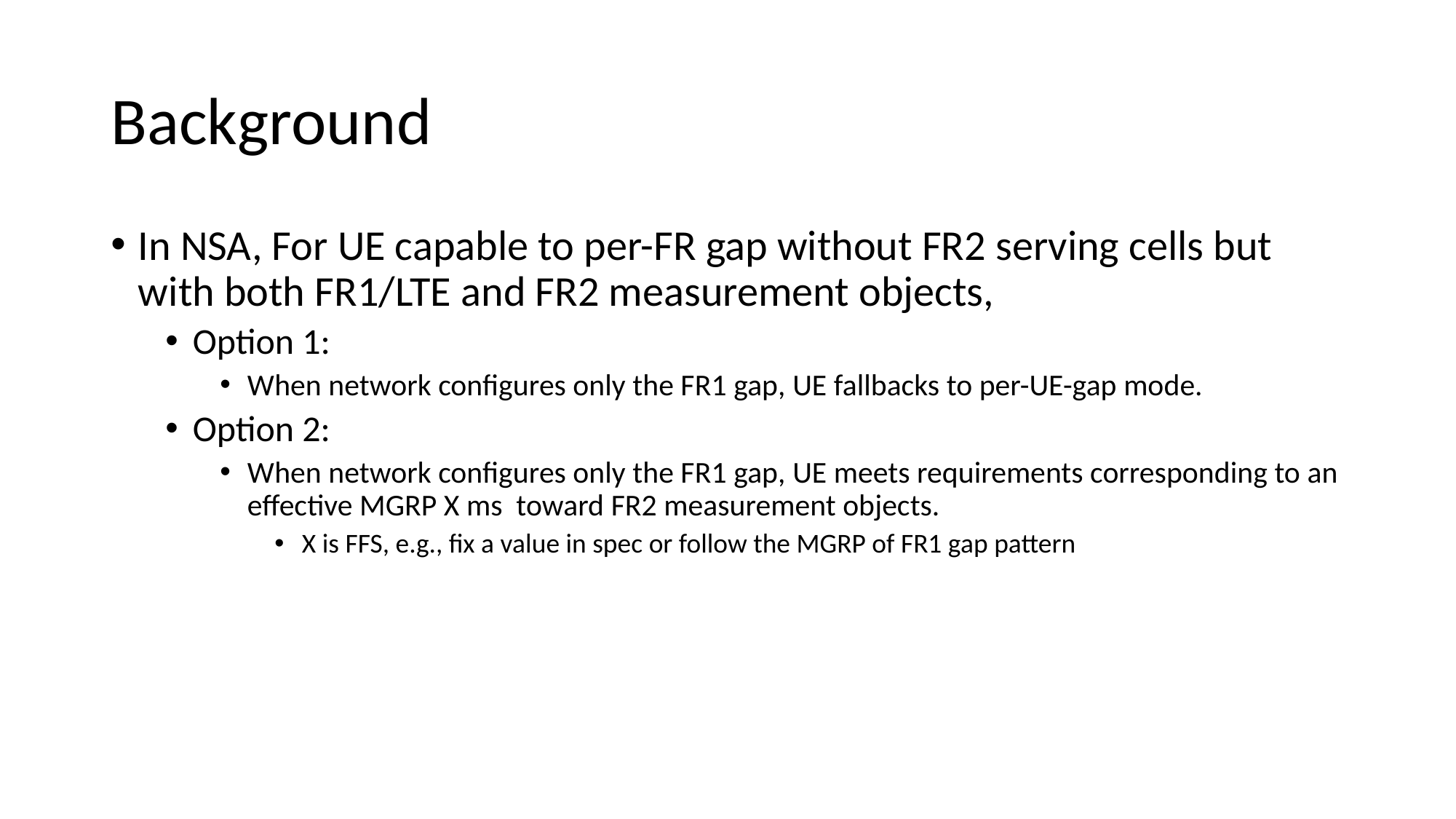

# Background
In NSA, For UE capable to per-FR gap without FR2 serving cells but with both FR1/LTE and FR2 measurement objects,
Option 1:
When network configures only the FR1 gap, UE fallbacks to per-UE-gap mode.
Option 2:
When network configures only the FR1 gap, UE meets requirements corresponding to an effective MGRP X ms  toward FR2 measurement objects.
X is FFS, e.g., fix a value in spec or follow the MGRP of FR1 gap pattern